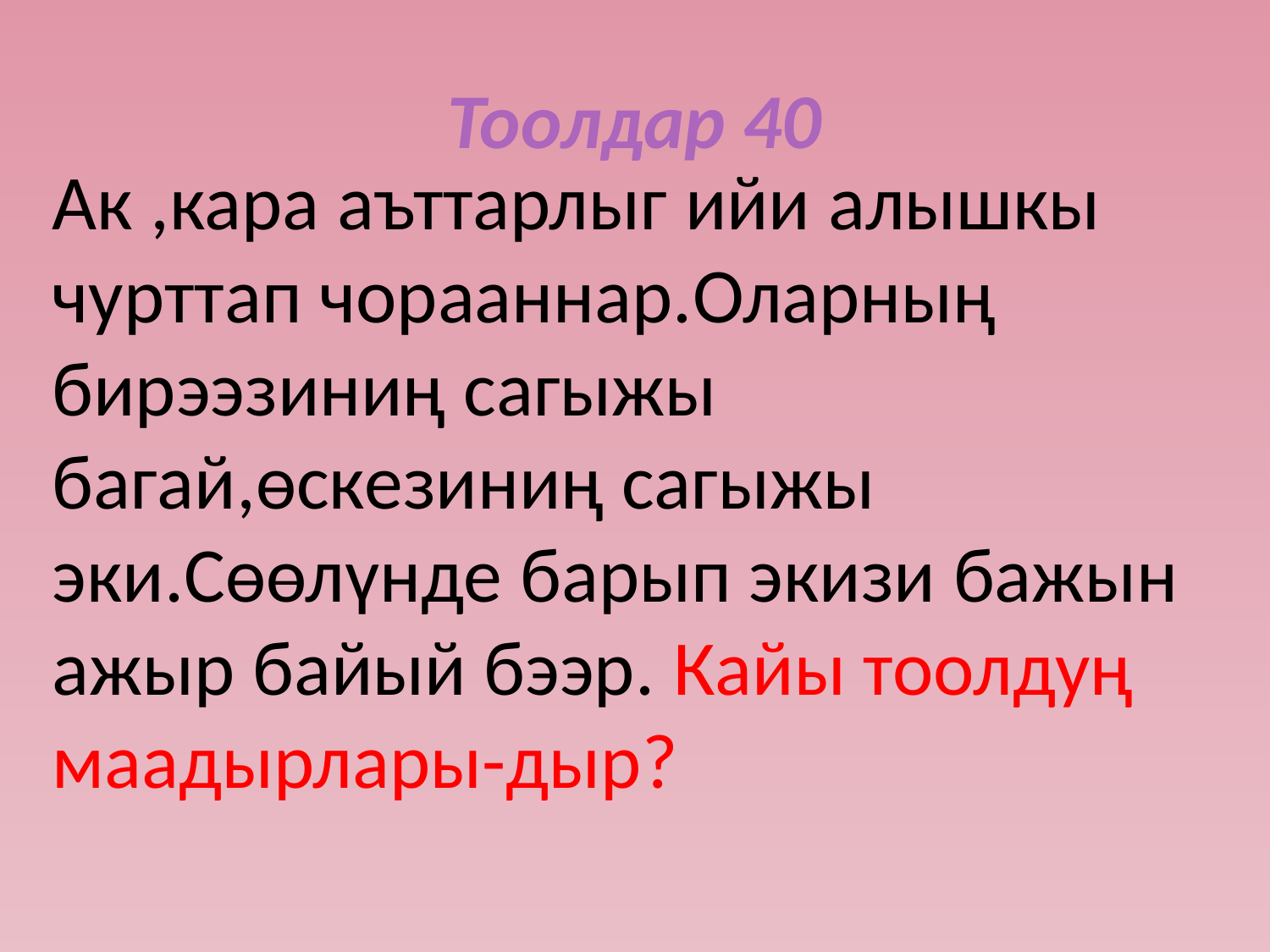

# Тоолдар 40
Ак ,кара аъттарлыг ийи алышкы чурттап чорааннар.Оларның бирээзиниң сагыжы багай,ѳскезиниң сагыжы эки.Сѳөлүнде барып экизи бажын ажыр байый бээр. Кайы тоолдуң маадырлары-дыр?